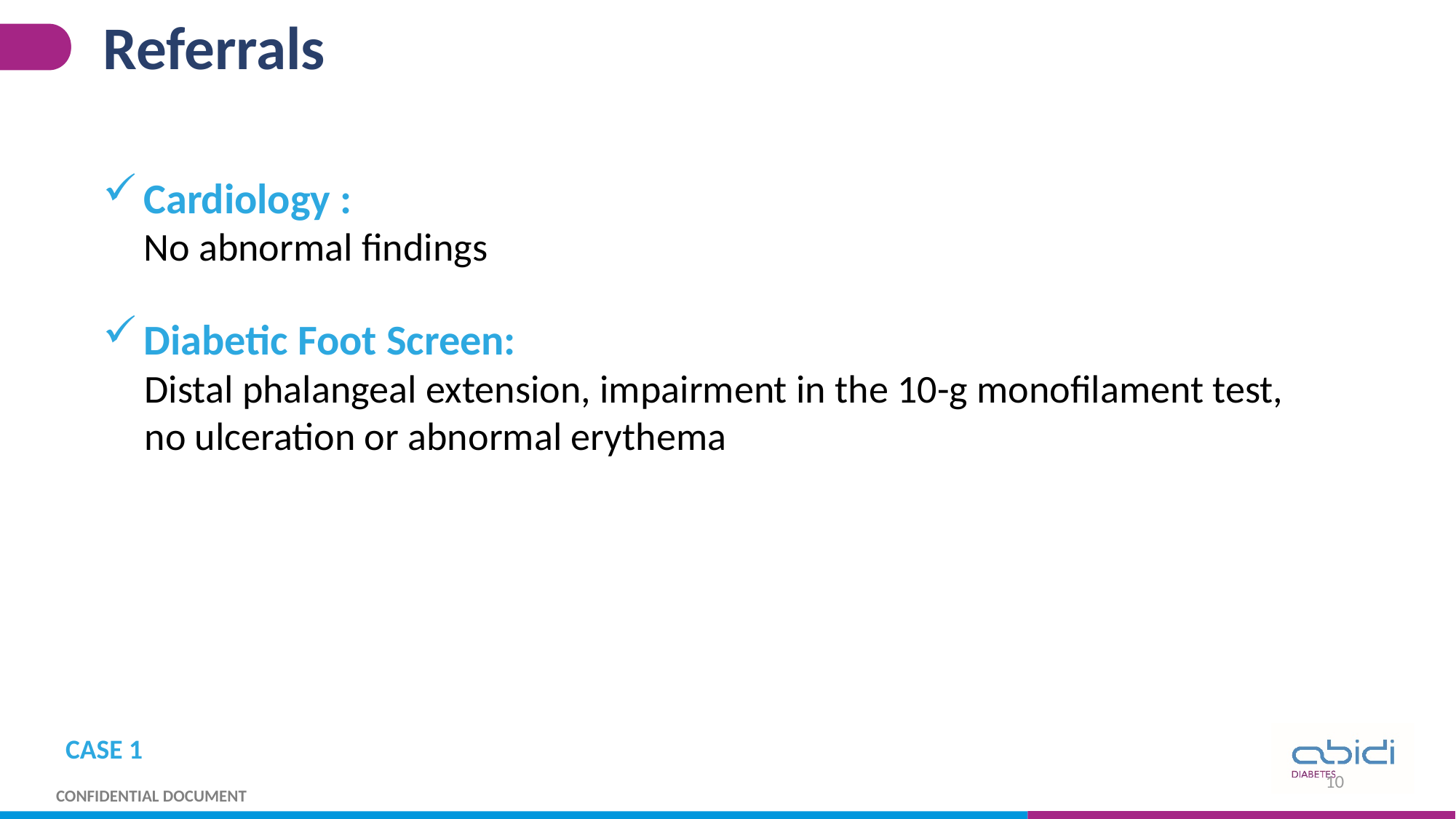

# Referrals
Cardiology :
     No abnormal findings

Diabetic Foot Screen:
Distal phalangeal extension, impairment in the 10-g monofilament test,
no ulceration or abnormal erythema
CASE 1
10